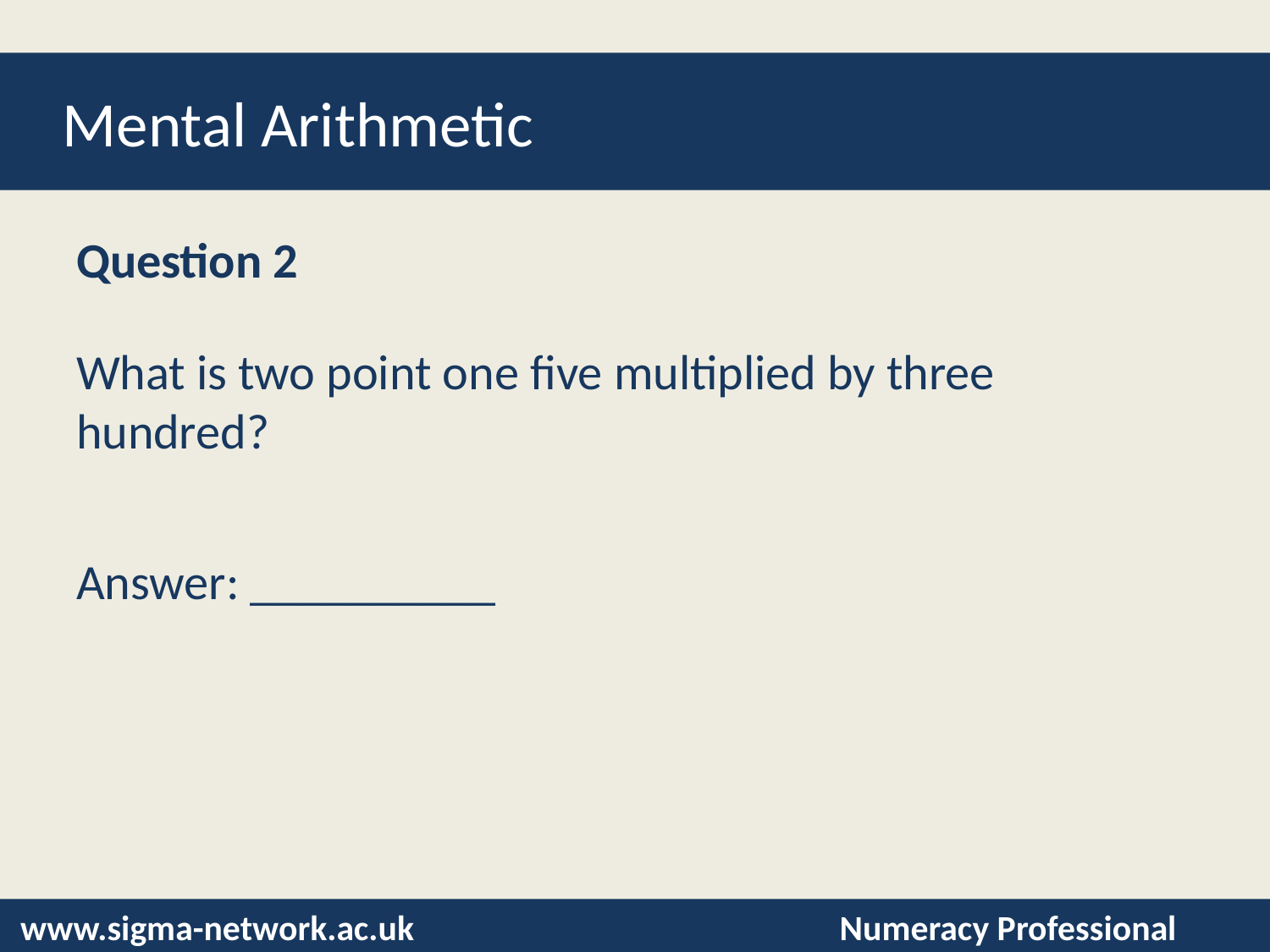

# Mental Arithmetic
Question 2
What is two point one five multiplied by three hundred?

Answer: __________